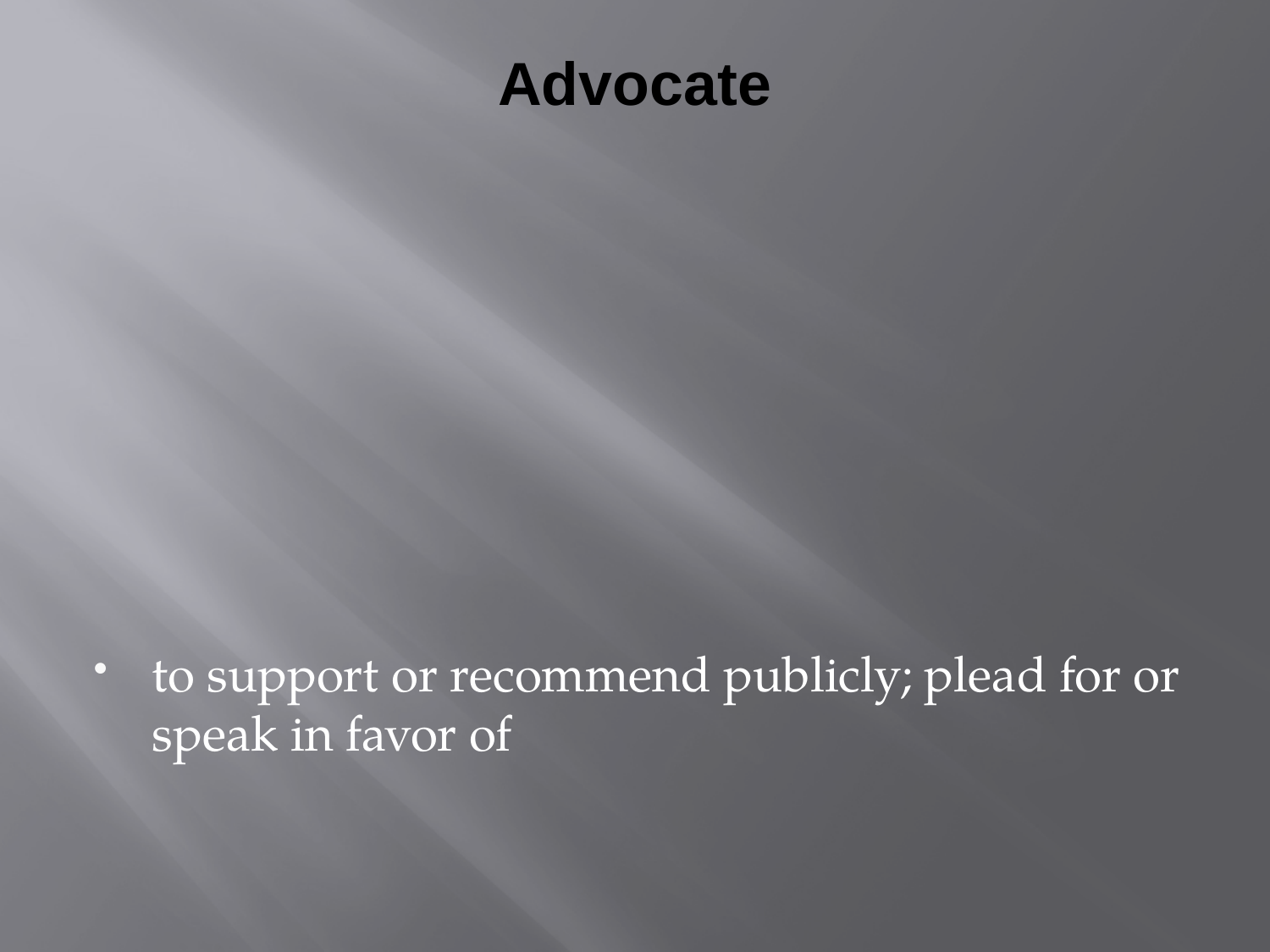

# Advocate

to support or recommend publicly; plead for or speak in favor of